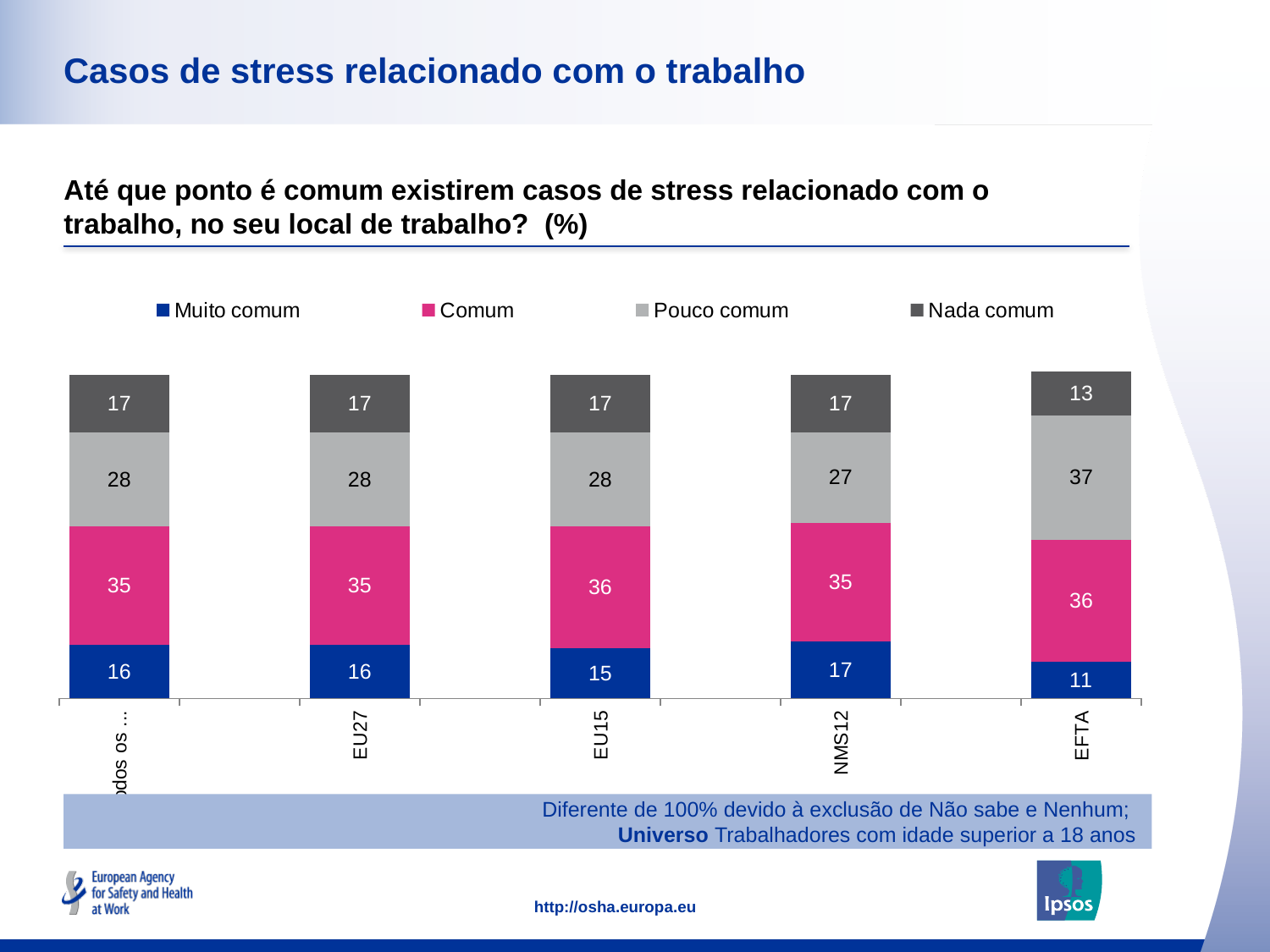

### Chart: Ipsos Ribbon Rules

| Category |  |
|---|---|
# Casos de stress relacionado com o trabalho
Até que ponto é comum existirem casos de stress relacionado com o trabalho, no seu local de trabalho?  (%)

### Chart

| Category | Muito comum | Comum | Pouco comum | Nada comum |
|---|---|---|---|---|
| Todos os países | 16.0 | 35.0 | 28.0 | 17.0 |
|  | None | None | None | None |
| EU27 | 16.0 | 35.0 | 28.0 | 17.0 |
|  | None | None | None | None |
| EU15 | 15.0 | 36.0 | 28.0 | 17.0 |
|  | None | None | None | None |
| NMS12 | 17.0 | 35.0 | 27.0 | 17.0 |
|  | None | None | None | None |
| EFTA | 11.0 | 36.0 | 37.0 | 13.0 |
Diferente de 100% devido à exclusão de Não sabe e Nenhum;
Universo Trabalhadores com idade superior a 18 anos